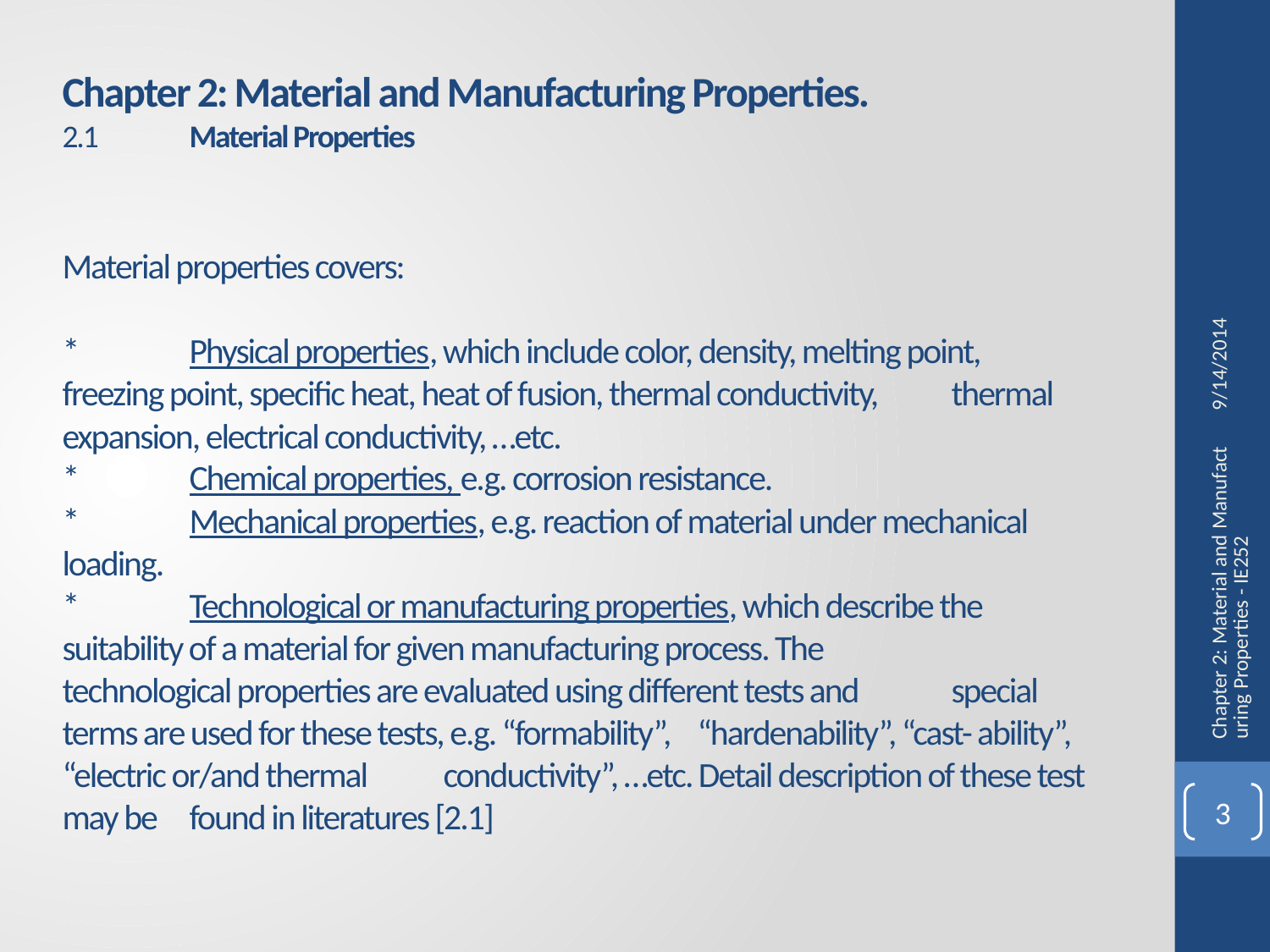

Chapter 2: Material and Manufacturing Properties.
2.1	Material Properties
Material properties covers:
*	Physical properties, which include color, density, melting point, 	freezing point, specific heat, heat of fusion, thermal conductivity, 	thermal expansion, electrical conductivity, …etc.
*	Chemical properties, e.g. corrosion resistance.
*	Mechanical properties, e.g. reaction of material under mechanical 	loading.
*	Technological or manufacturing properties, which describe the 	suitability of a material for given manufacturing process. The 	technological properties are evaluated using different tests and 	special terms are used for these tests, e.g. “formability”, 	“hardenability”, “cast- ability”, “electric or/and thermal 	conductivity”, …etc. Detail description of these test may be 	found in literatures [2.1]
9/14/2014
Chapter 2: Material and Manufacturing Properties - IE252
3